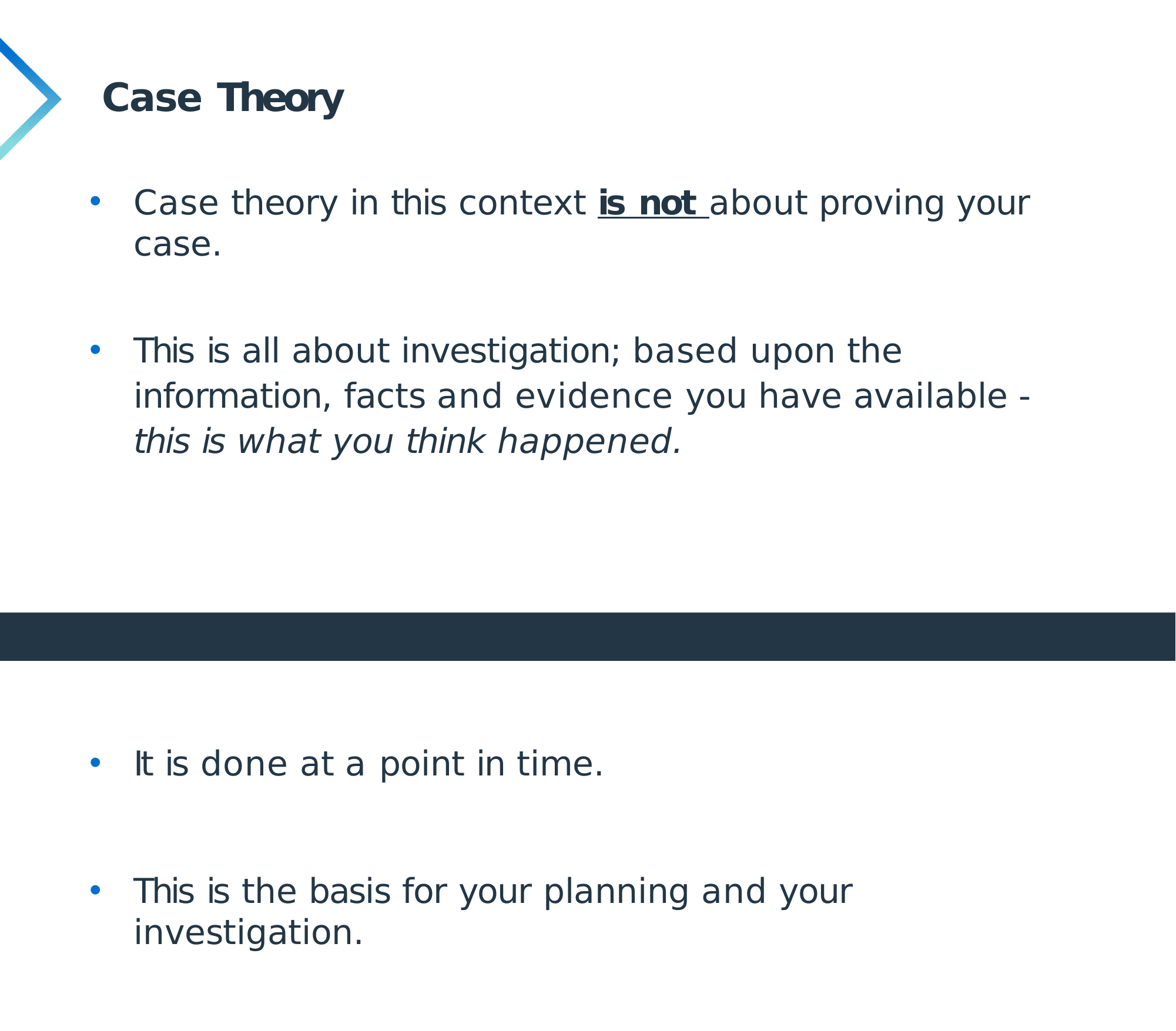

# Case Theory
Case theory in this context is not about proving your case.

This is all about investigation; based upon the information, facts and evidence you have available - this is what you think happened.

It is done at a point in time.

This is the basis for your planning and your investigation.